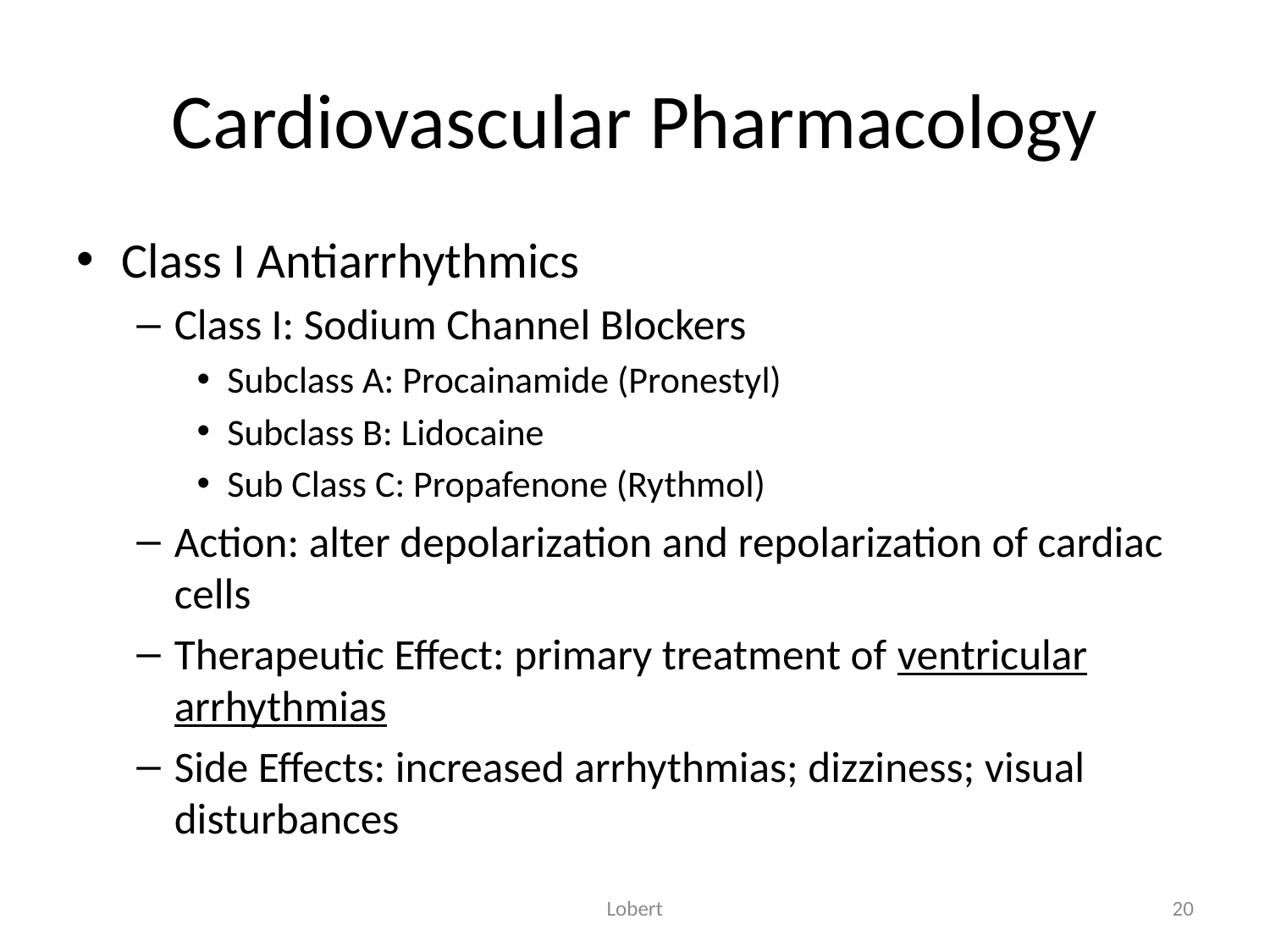

# Cardiovascular Pharmacology
Class I Antiarrhythmics
Class I: Sodium Channel Blockers
Subclass A: Procainamide (Pronestyl)
Subclass B: Lidocaine
Sub Class C: Propafenone (Rythmol)
Action: alter depolarization and repolarization of cardiac cells
Therapeutic Effect: primary treatment of ventricular arrhythmias
Side Effects: increased arrhythmias; dizziness; visual disturbances

Lobert
20